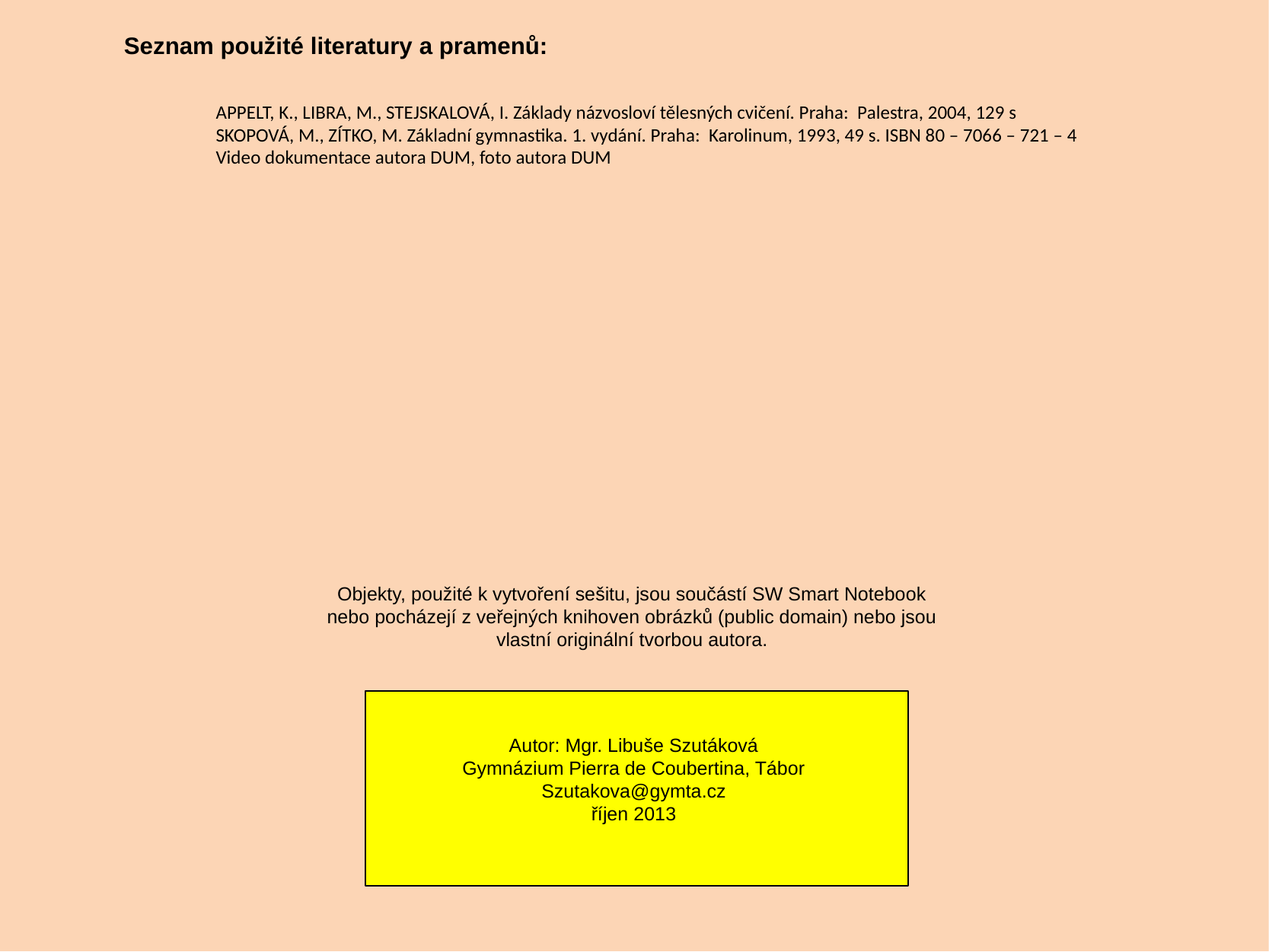

Seznam použité literatury a pramenů:

APPELT, K., LIBRA, M., STEJSKALOVÁ, I. Základy názvosloví tělesných cvičení. Praha:  Palestra, 2004, 129 s
SKOPOVÁ, M., ZÍTKO, M. Základní gymnastika. 1. vydání. Praha:  Karolinum, 1993, 49 s. ISBN 80 – 7066 – 721 – 4
Video dokumentace autora DUM, foto autora DUM

Objekty, použité k vytvoření sešitu, jsou součástí SW Smart Notebook nebo pocházejí z veřejných knihoven obrázků (public domain) nebo jsou vlastní originální tvorbou autora.

Autor: Mgr. Libuše Szutáková
Gymnázium Pierra de Coubertina, Tábor
Szutakova@gymta.cz
říjen 2013